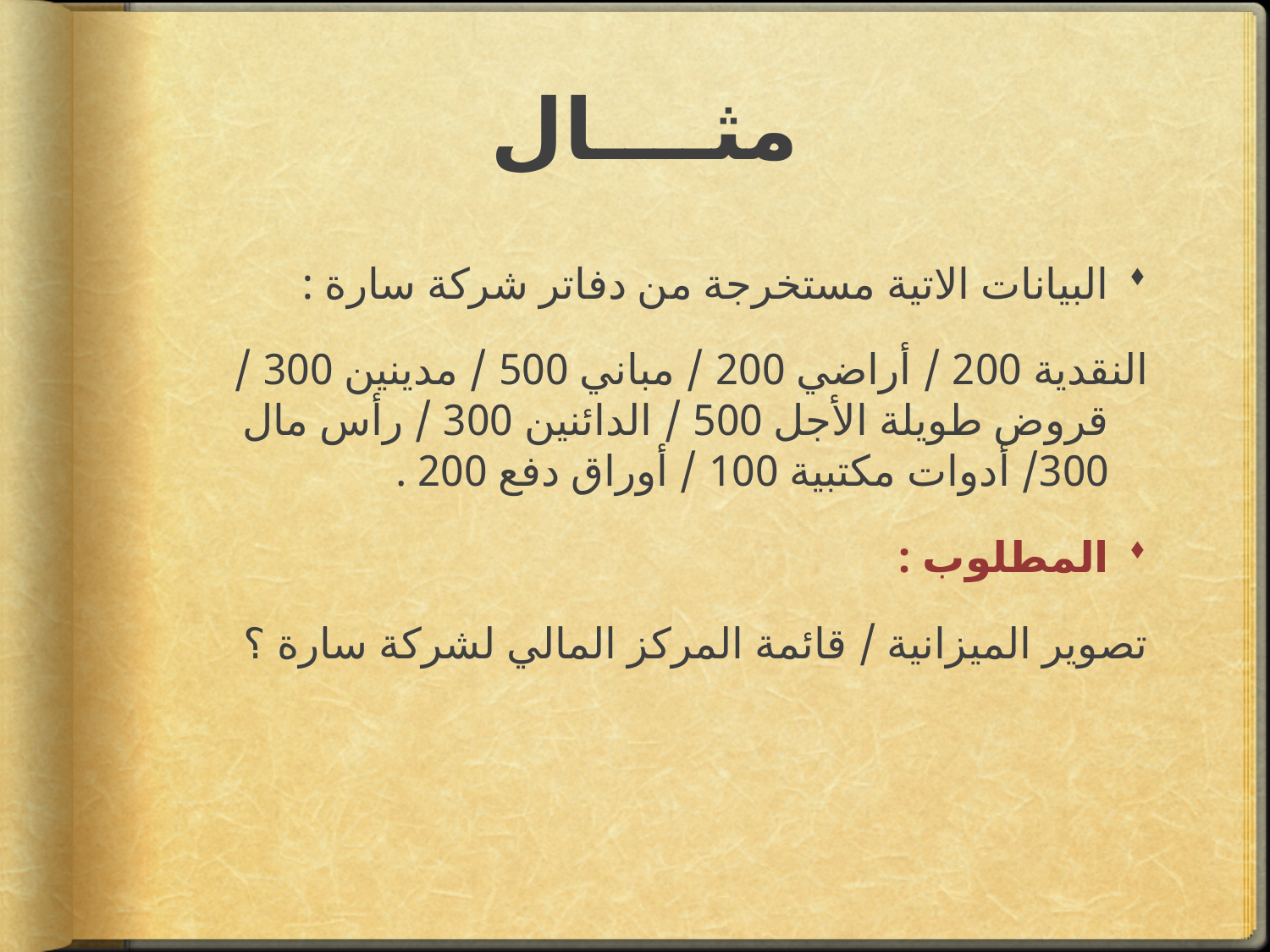

# مثــــال
البيانات الاتية مستخرجة من دفاتر شركة سارة :
النقدية 200 / أراضي 200 / مباني 500 / مدينين 300 / قروض طويلة الأجل 500 / الدائنين 300 / رأس مال 300/ أدوات مكتبية 100 / أوراق دفع 200 .
المطلوب :
تصوير الميزانية / قائمة المركز المالي لشركة سارة ؟